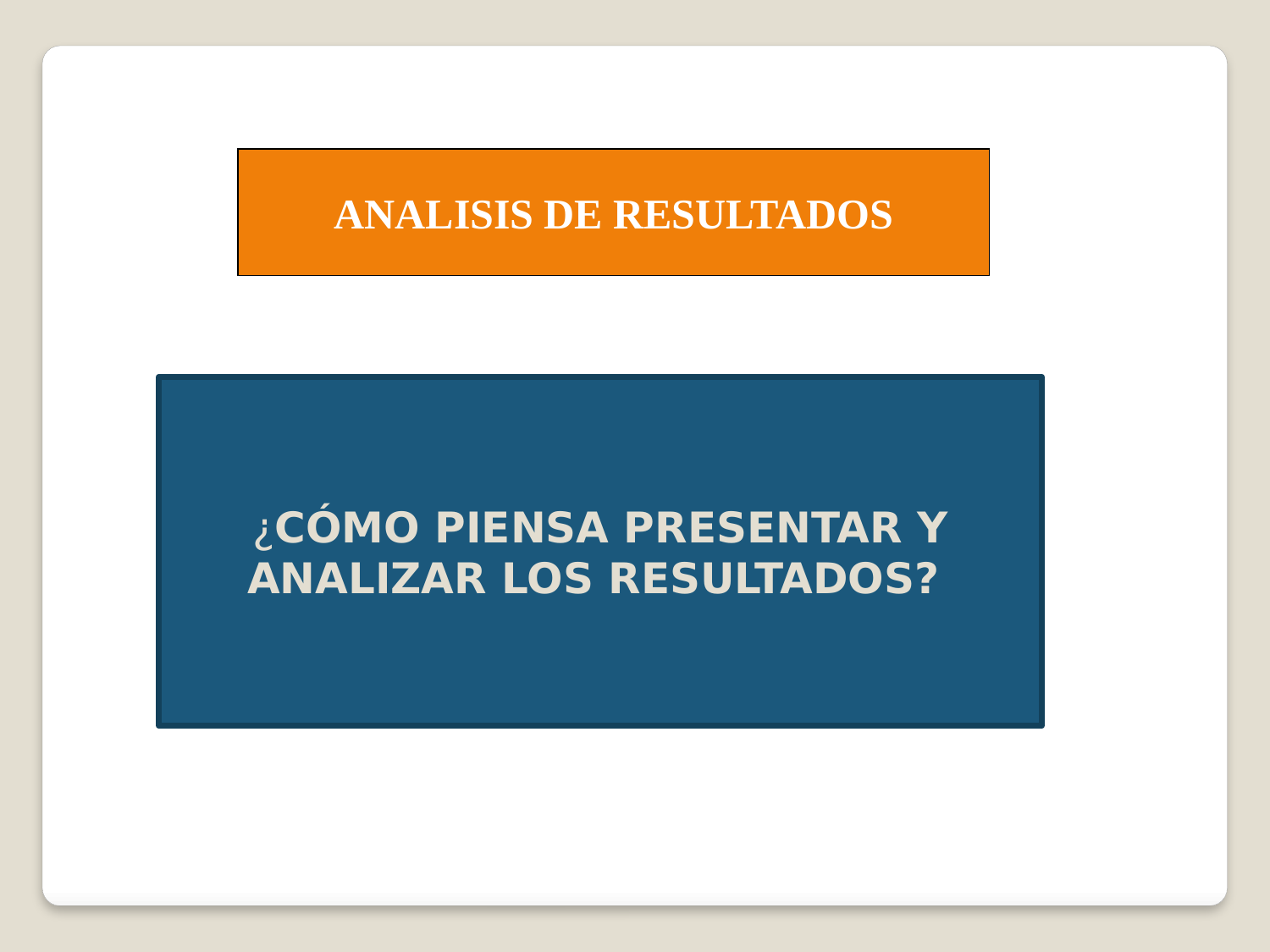

ANALISIS DE RESULTADOS
¿CÓMO PIENSA PRESENTAR Y
ANALIZAR LOS RESULTADOS?